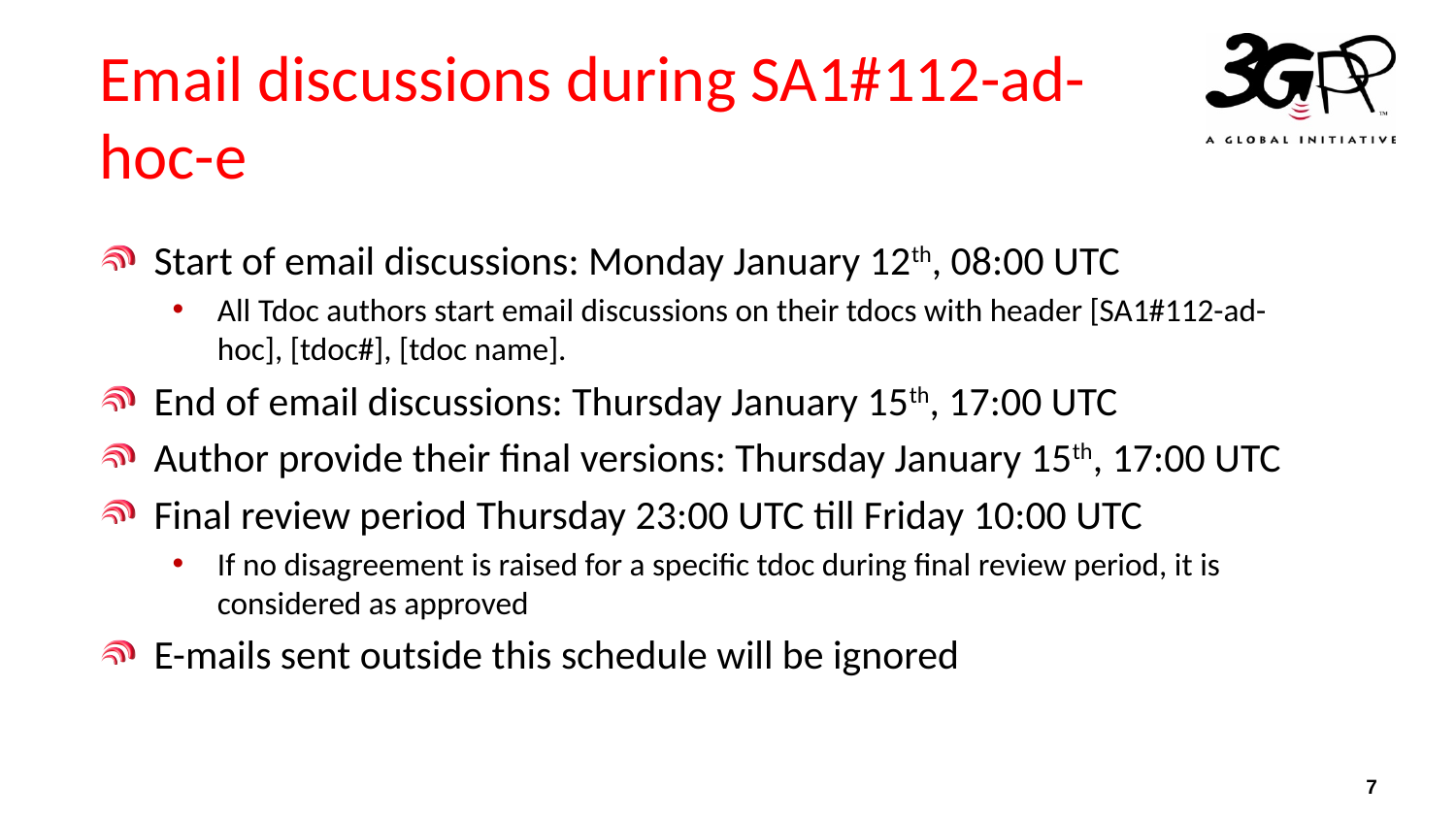

# Email discussions during SA1#112-ad-hoc-e
Start of email discussions: Monday January 12th, 08:00 UTC
All Tdoc authors start email discussions on their tdocs with header [SA1#112-ad-hoc], [tdoc#], [tdoc name].
End of email discussions: Thursday January 15th, 17:00 UTC
Author provide their final versions: Thursday January 15th, 17:00 UTC
Final review period Thursday 23:00 UTC till Friday 10:00 UTC
If no disagreement is raised for a specific tdoc during final review period, it is considered as approved
E-mails sent outside this schedule will be ignored